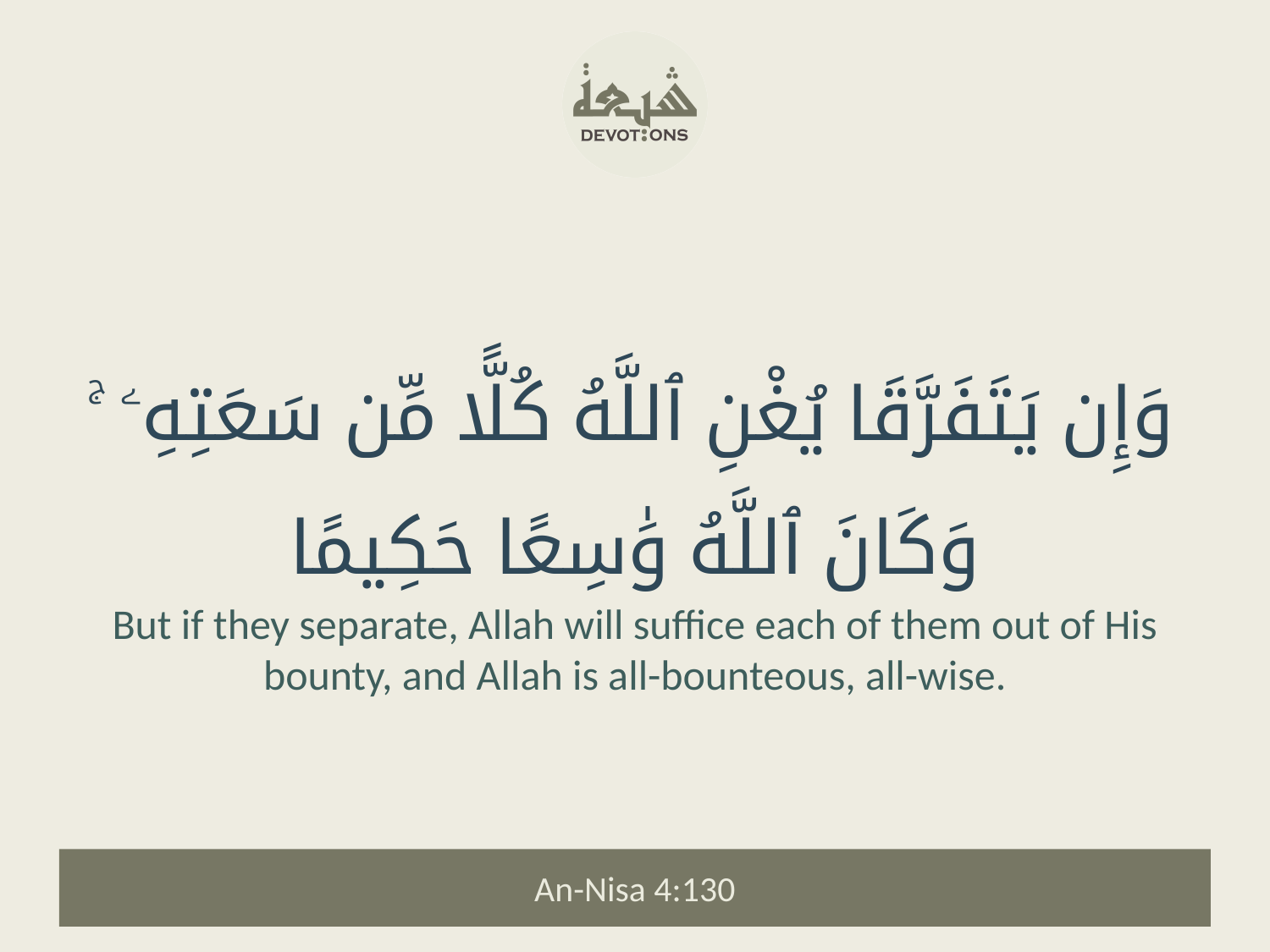

وَإِن يَتَفَرَّقَا يُغْنِ ٱللَّهُ كُلًّا مِّن سَعَتِهِۦ ۚ وَكَانَ ٱللَّهُ وَٰسِعًا حَكِيمًا
But if they separate, Allah will suffice each of them out of His bounty, and Allah is all-bounteous, all-wise.
An-Nisa 4:130